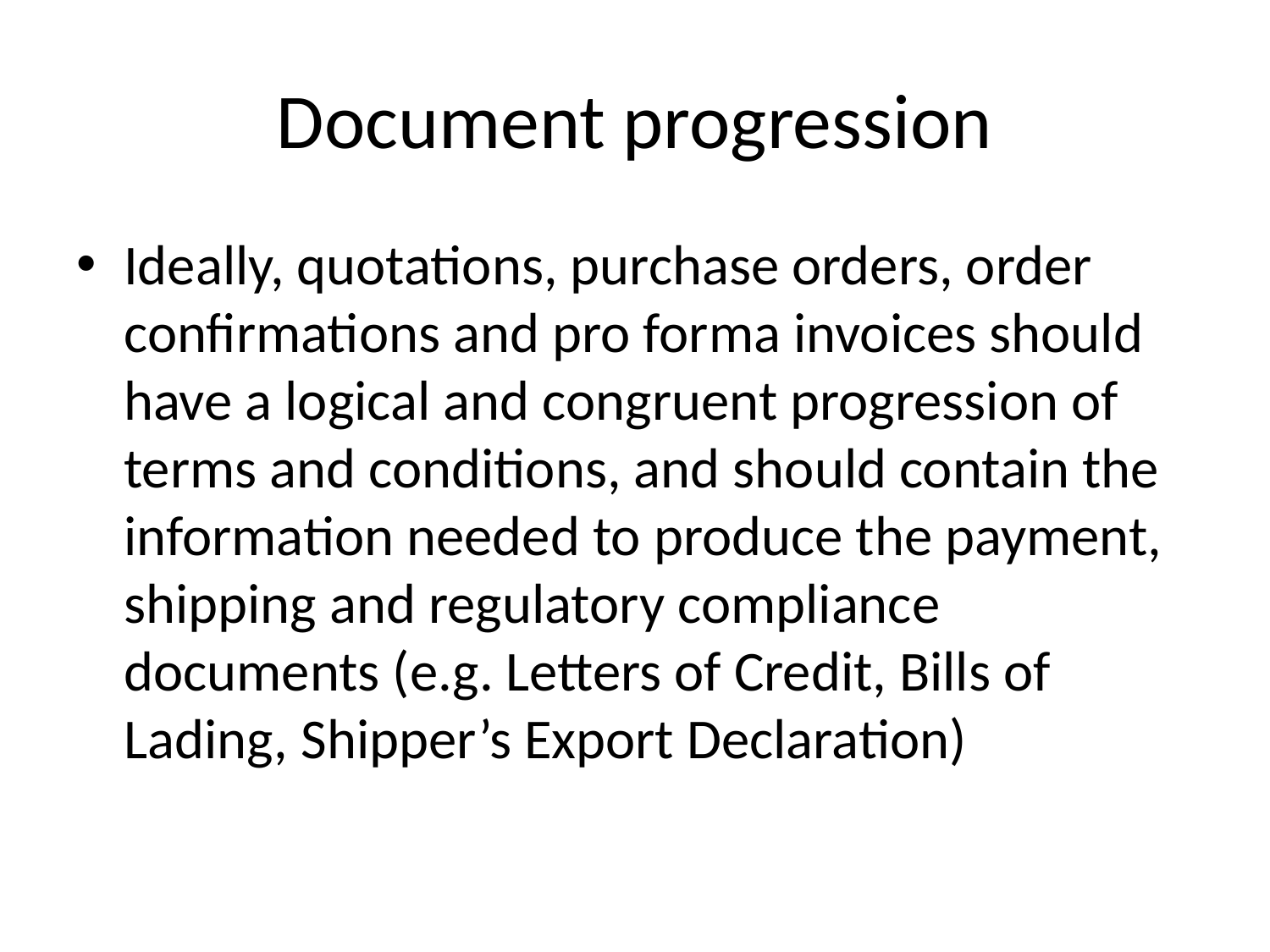

# Document progression
Ideally, quotations, purchase orders, order confirmations and pro forma invoices should have a logical and congruent progression of terms and conditions, and should contain the information needed to produce the payment, shipping and regulatory compliance documents (e.g. Letters of Credit, Bills of Lading, Shipper’s Export Declaration)